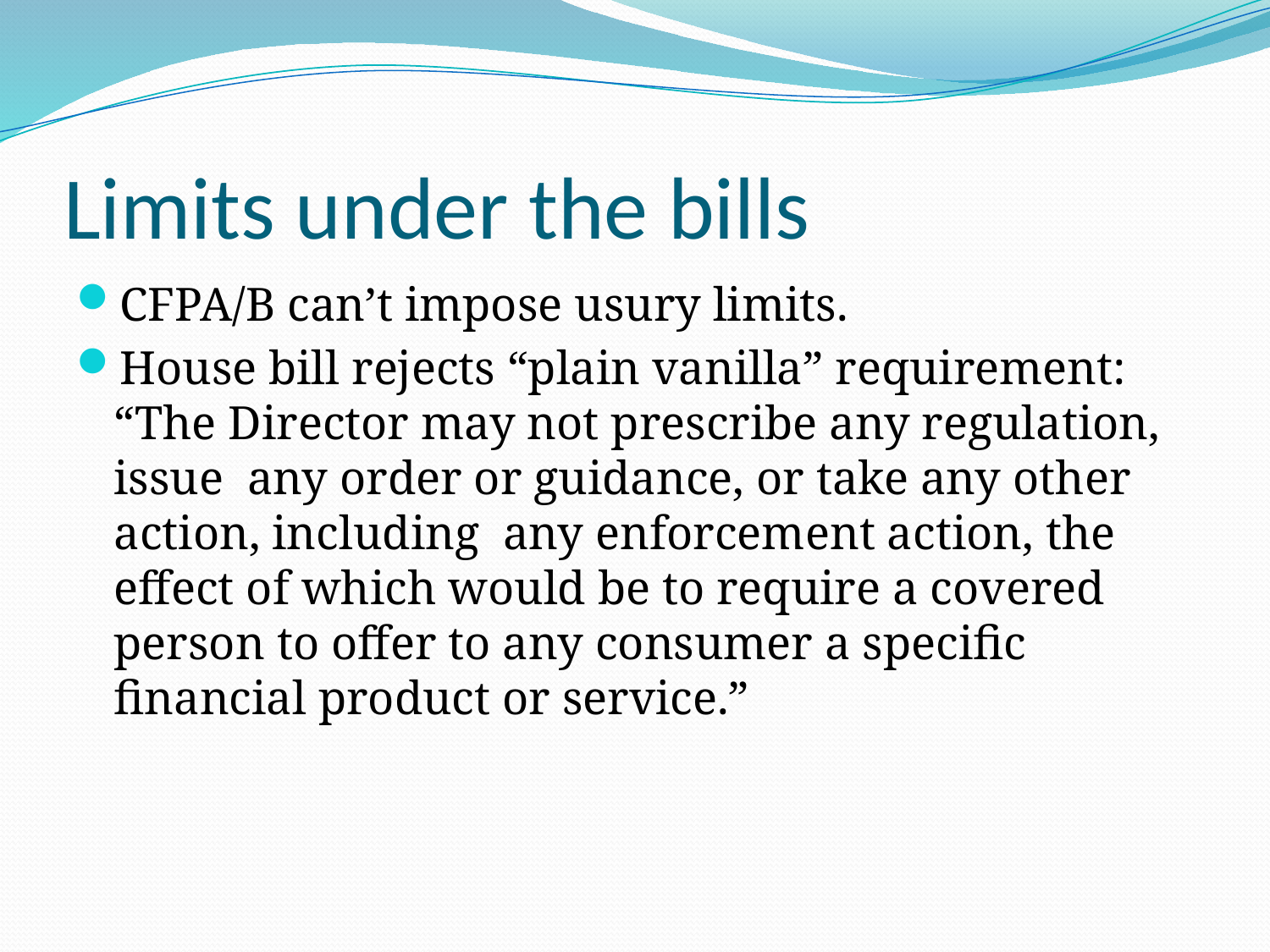

Limits under the bills
CFPA/B can’t impose usury limits.
House bill rejects “plain vanilla” requirement: “The Director may not prescribe any regulation, issue  any order or guidance, or take any other action, including  any enforcement action, the effect of which would be to require a covered person to offer to any consumer a specific financial product or service.”